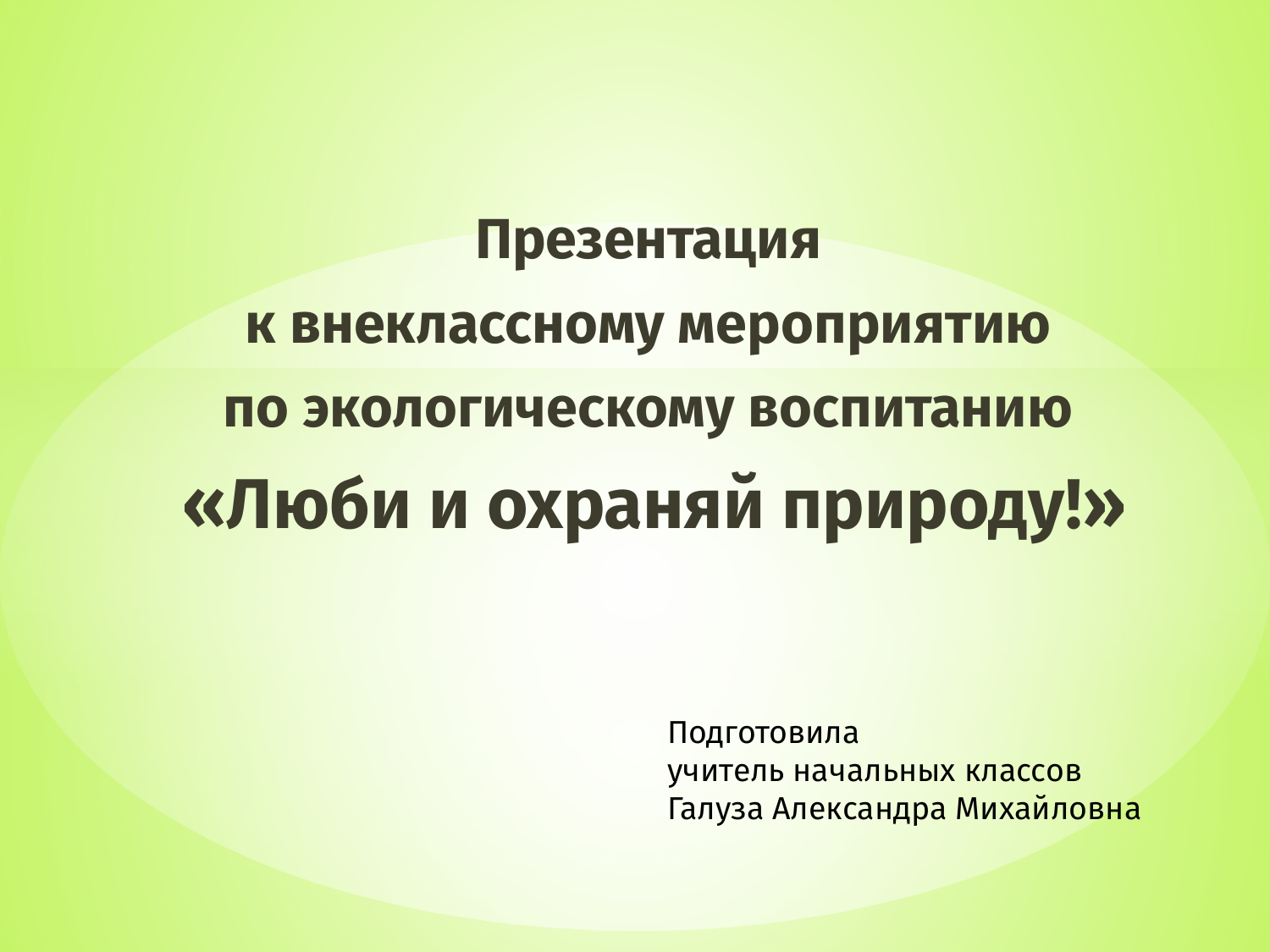

Презентация
к внеклассному мероприятию
по экологическому воспитанию
«Люби и охраняй природу!»
Подготовила
учитель начальных классов
Галуза Александра Михайловна